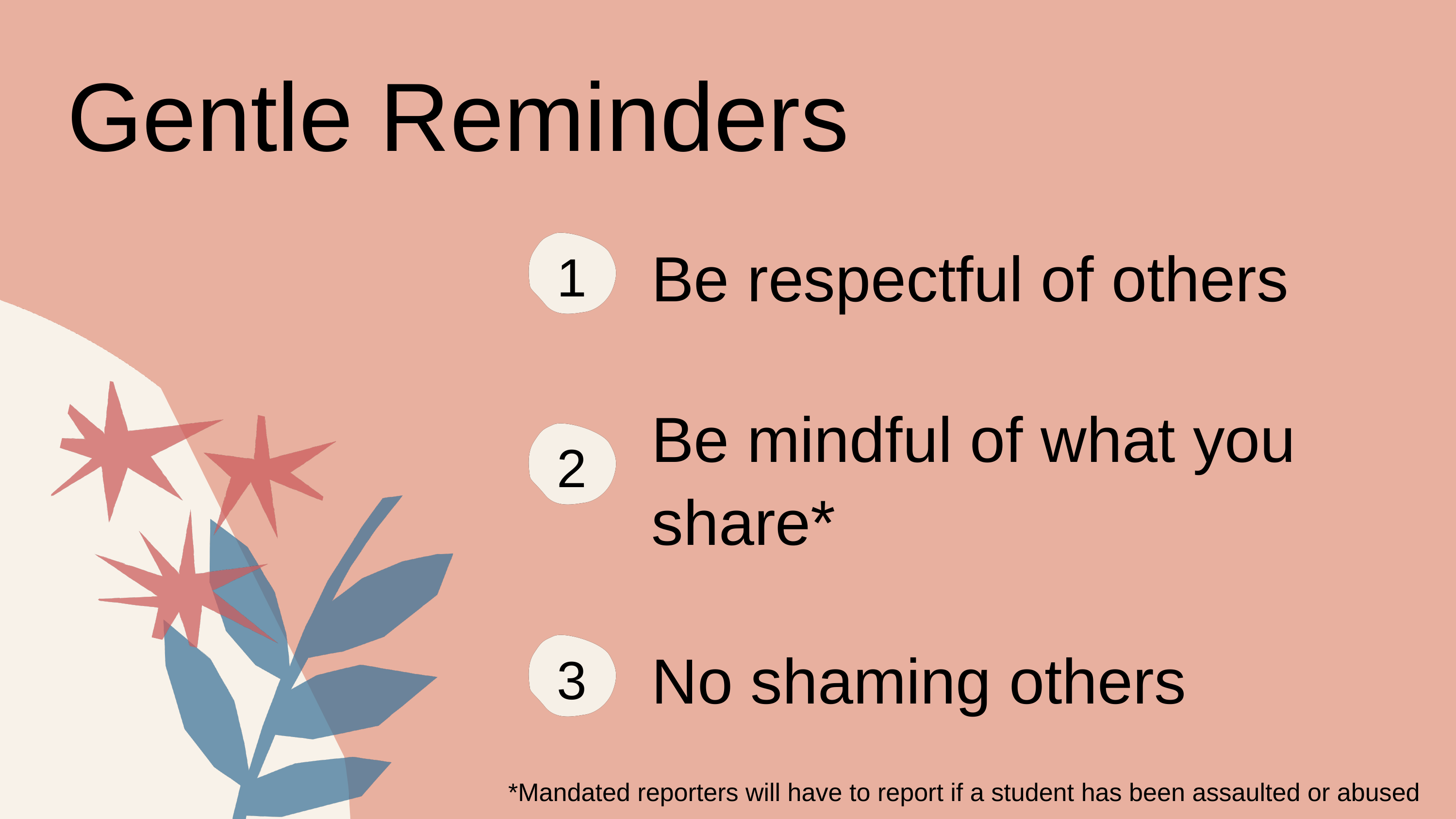

Gentle Reminders

1
Be respectful of others

Be mindful of what you share*

2

3
No shaming others
*Mandated reporters will have to report if a student has been assaulted or abused